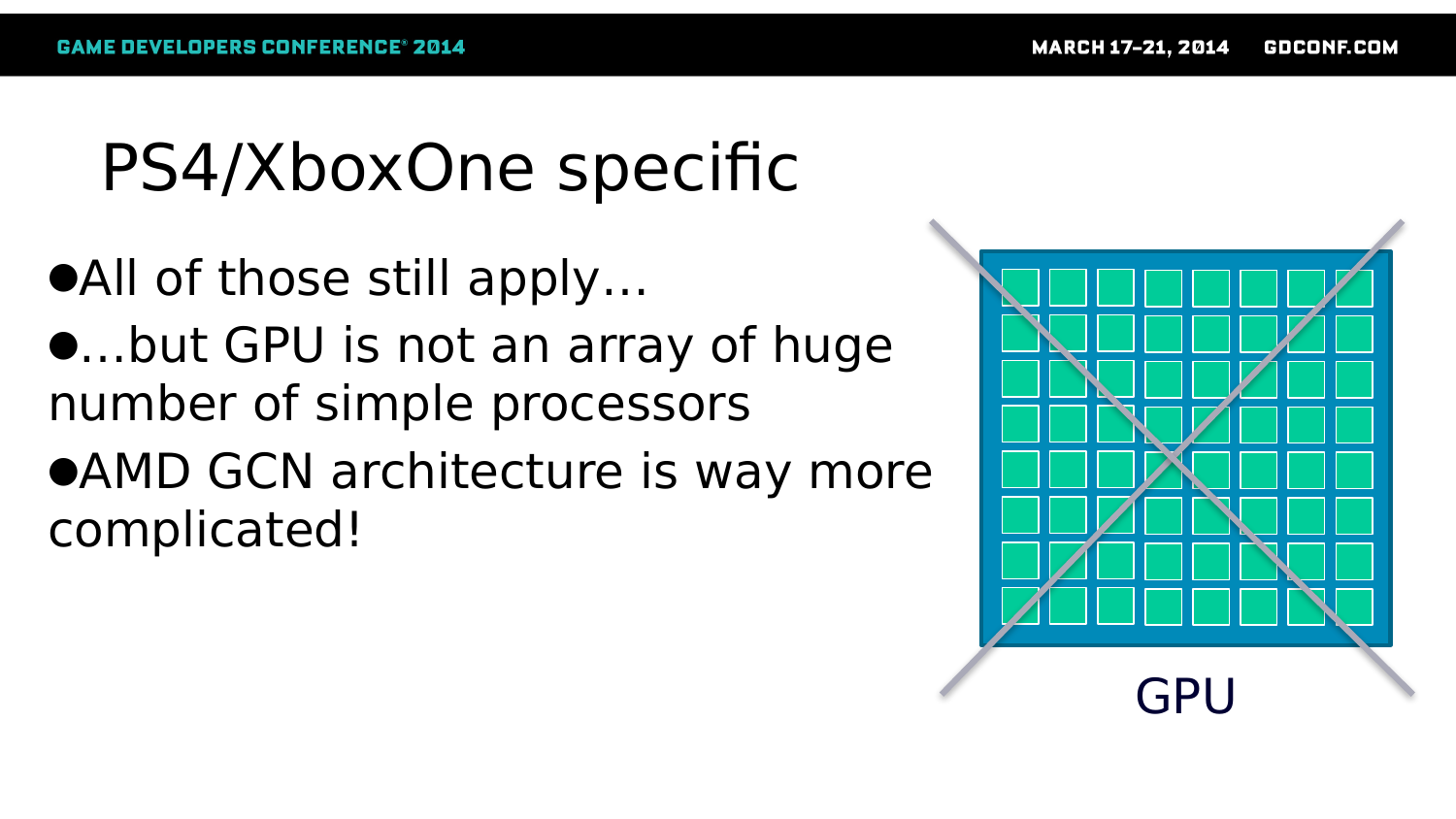

# PS4/XboxOne specific
All of those still apply…
…but GPU is not an array of huge number of simple processors
AMD GCN architecture is way more complicated!

GPU